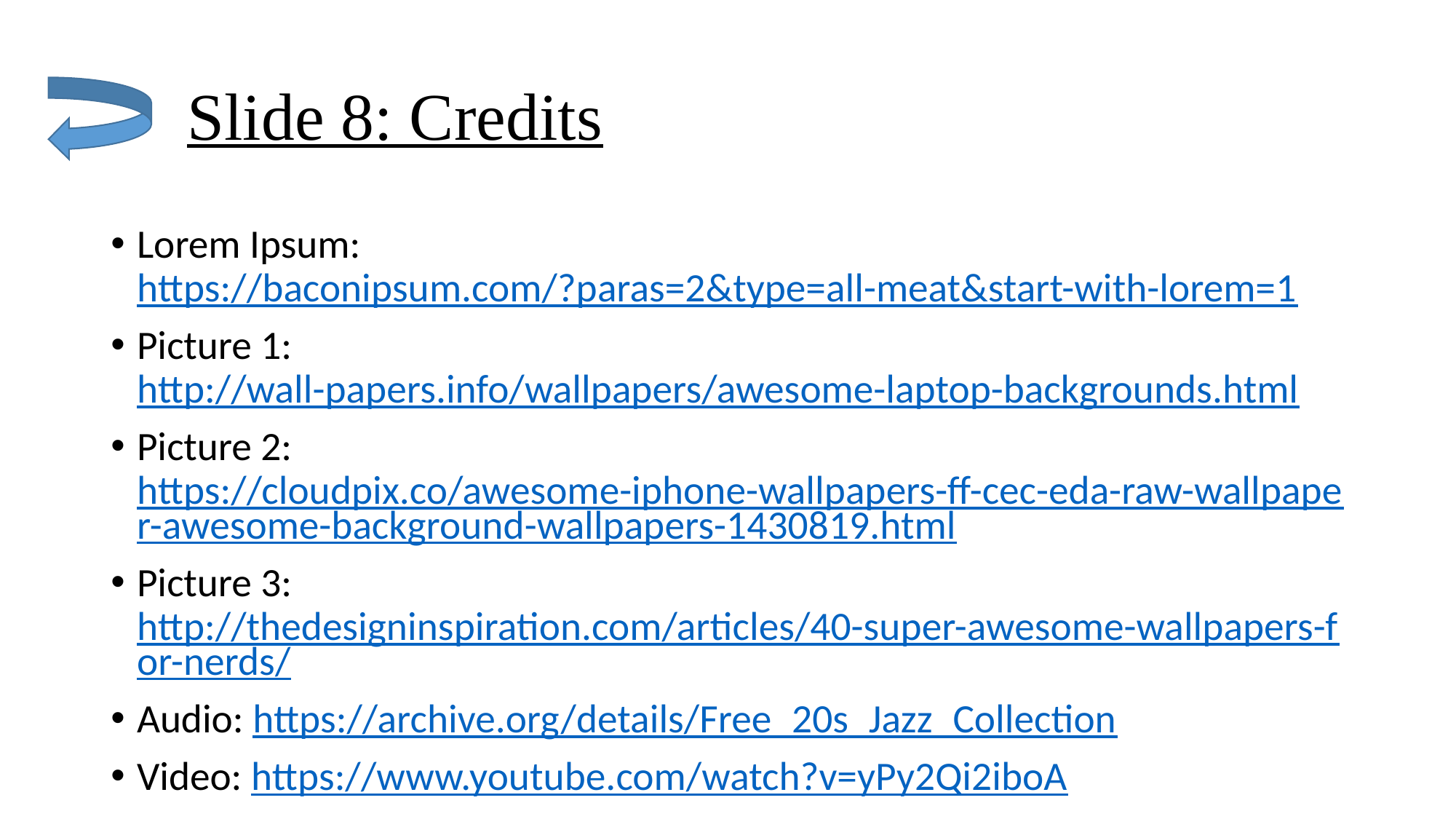

# Slide 8: Credits

Lorem Ipsum: https://baconipsum.com/?paras=2&type=all-meat&start-with-lorem=1
Picture 1: http://wall-papers.info/wallpapers/awesome-laptop-backgrounds.html
Picture 2: https://cloudpix.co/awesome-iphone-wallpapers-ff-cec-eda-raw-wallpaper-awesome-background-wallpapers-1430819.html
Picture 3: http://thedesigninspiration.com/articles/40-super-awesome-wallpapers-for-nerds/
Audio: https://archive.org/details/Free_20s_Jazz_Collection
Video: https://www.youtube.com/watch?v=yPy2Qi2iboA